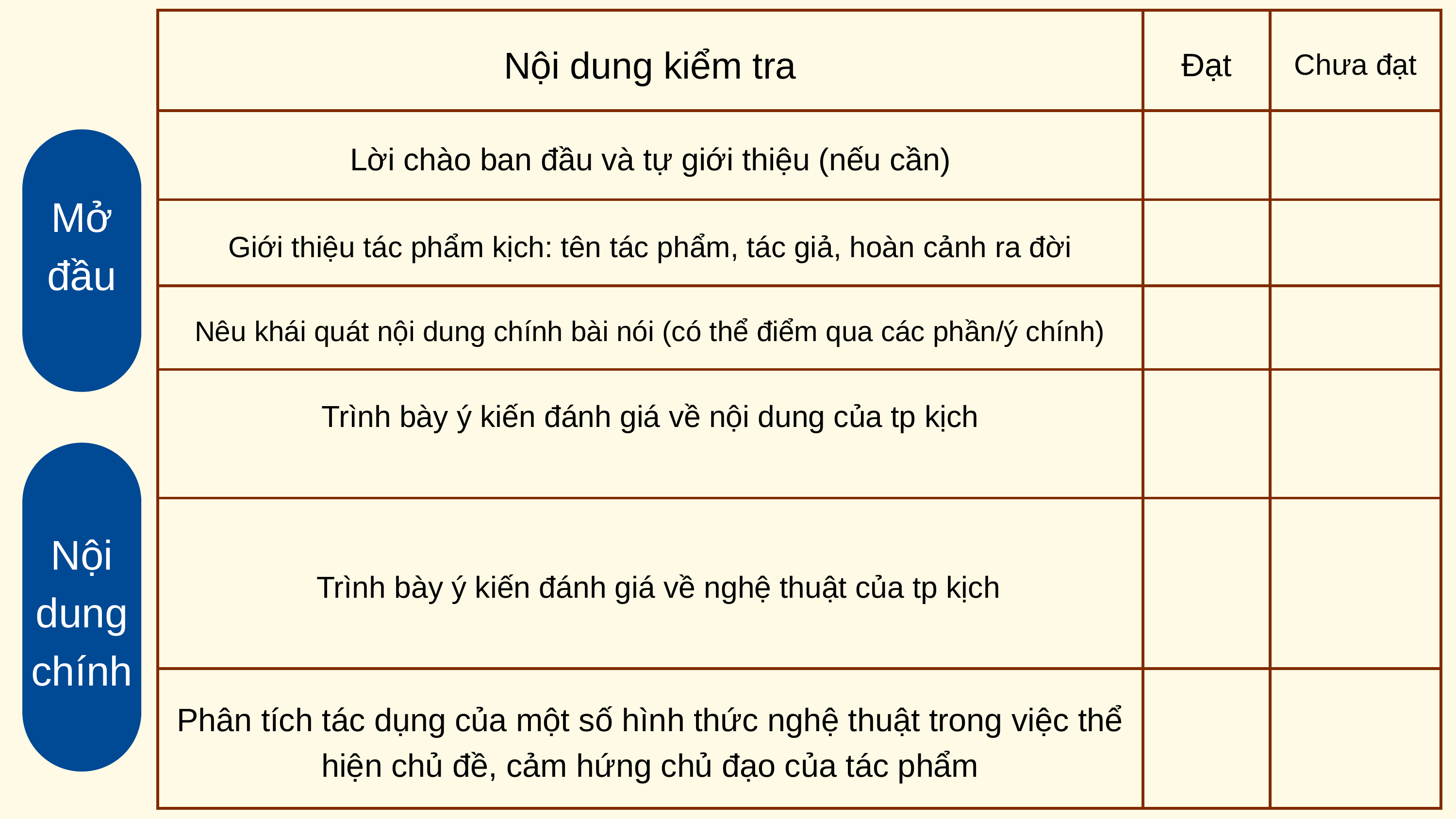

| Nội dung kiểm tra | Đạt | Chưa đạt |
| --- | --- | --- |
| Lời chào ban đầu và tự giới thiệu (nếu cần) |  |  |
| Giới thiệu tác phẩm kịch: tên tác phẩm, tác giả, hoàn cảnh ra đời |  |  |
| Nêu khái quát nội dung chính bài nói (có thể điểm qua các phần/ý chính) |  |  |
| Trình bày ý kiến đánh giá về nội dung của tp kịch |  |  |
| Trình bày ý kiến đánh giá về nghệ thuật của tp kịch |  |  |
| Phân tích tác dụng của một số hình thức nghệ thuật trong việc thể hiện chủ đề, cảm hứng chủ đạo của tác phẩm |  |  |

Mở đầu

Nội dung chính